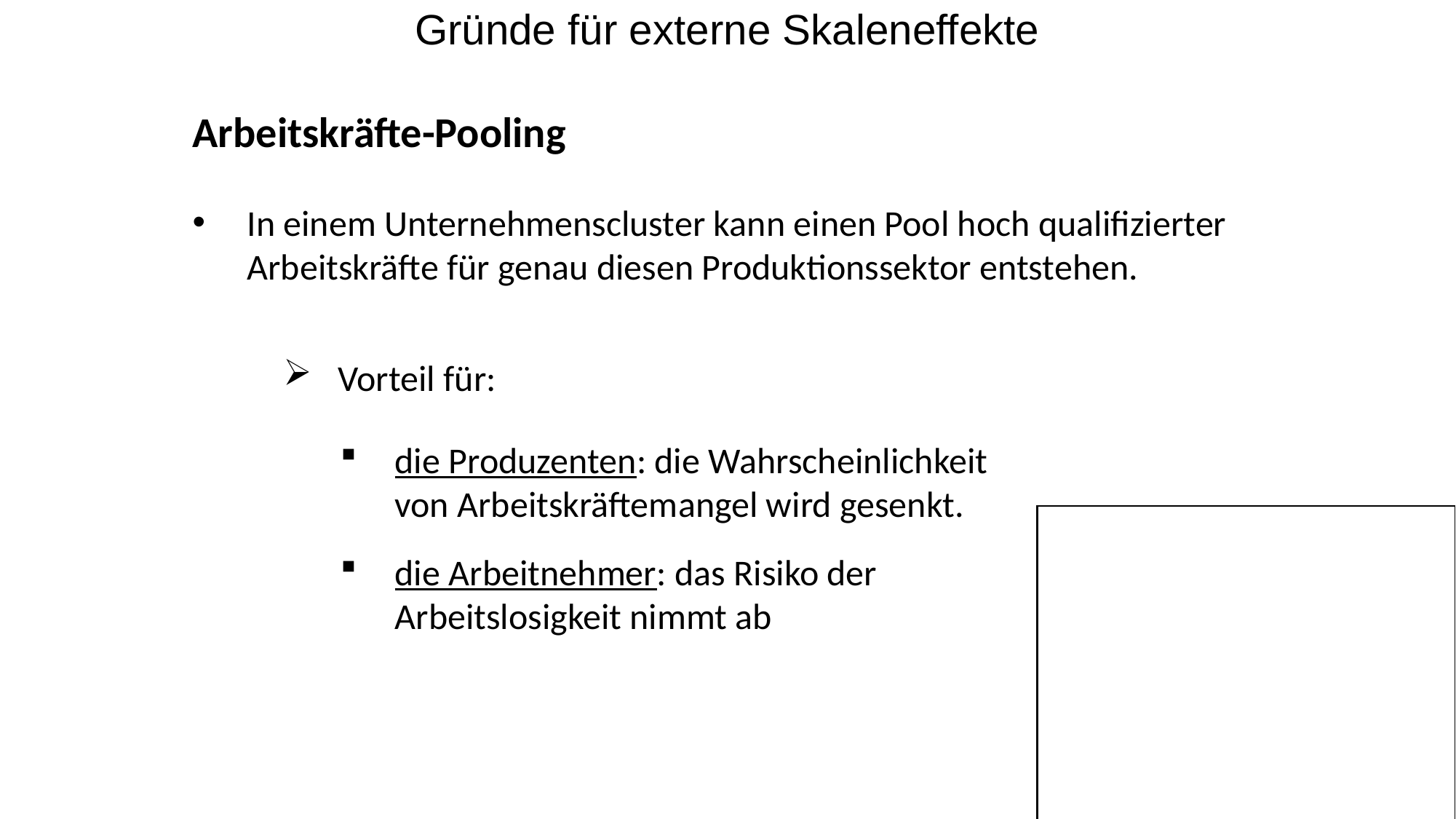

Gründe für externe Skaleneffekte
Arbeitskräfte-Pooling

In einem Unternehmenscluster kann einen Pool hoch qualifizierter Arbeitskräfte für genau diesen Produktionssektor entstehen.

Vorteil für:

die Produzenten: die Wahrscheinlichkeit von Arbeitskräftemangel wird gesenkt.

die Arbeitnehmer: das Risiko der Arbeitslosigkeit nimmt ab